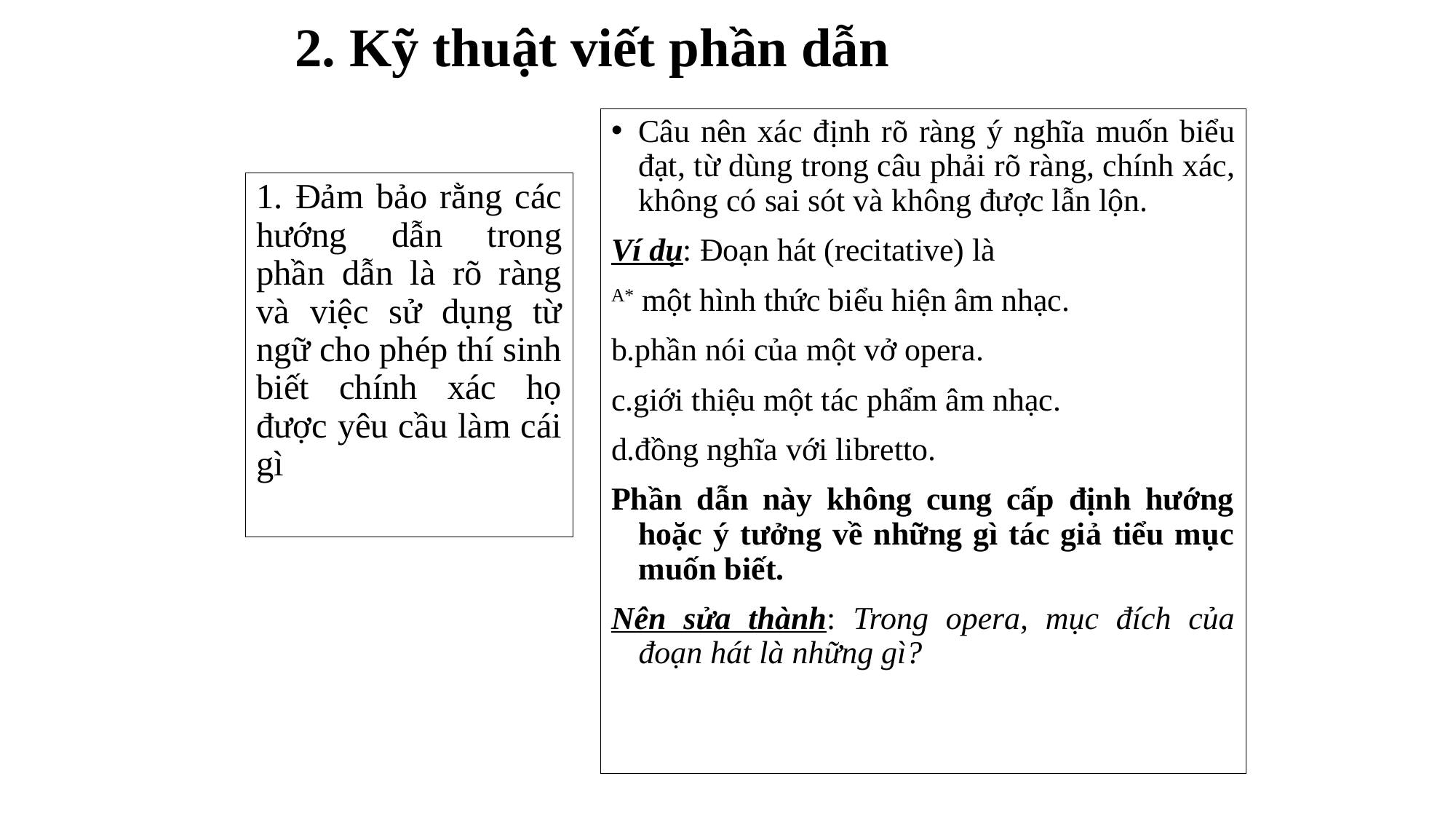

# 2. Kỹ thuật viết phần dẫn
Câu nên xác định rõ ràng ý nghĩa muốn biểu đạt, từ dùng trong câu phải rõ ràng, chính xác, không có sai sót và không được lẫn lộn.
Ví dụ: Đoạn hát (recitative) là
A* một hình thức biểu hiện âm nhạc.
b.phần nói của một vở opera.
c.giới thiệu một tác phẩm âm nhạc.
d.đồng nghĩa với libretto.
Phần dẫn này không cung cấp định hướng hoặc ý tưởng về những gì tác giả tiểu mục muốn biết.
Nên sửa thành: Trong opera, mục đích của đoạn hát là những gì?
1. Đảm bảo rằng các hướng dẫn trong phần dẫn là rõ ràng và việc sử dụng từ ngữ cho phép thí sinh biết chính xác họ được yêu cầu làm cái gì